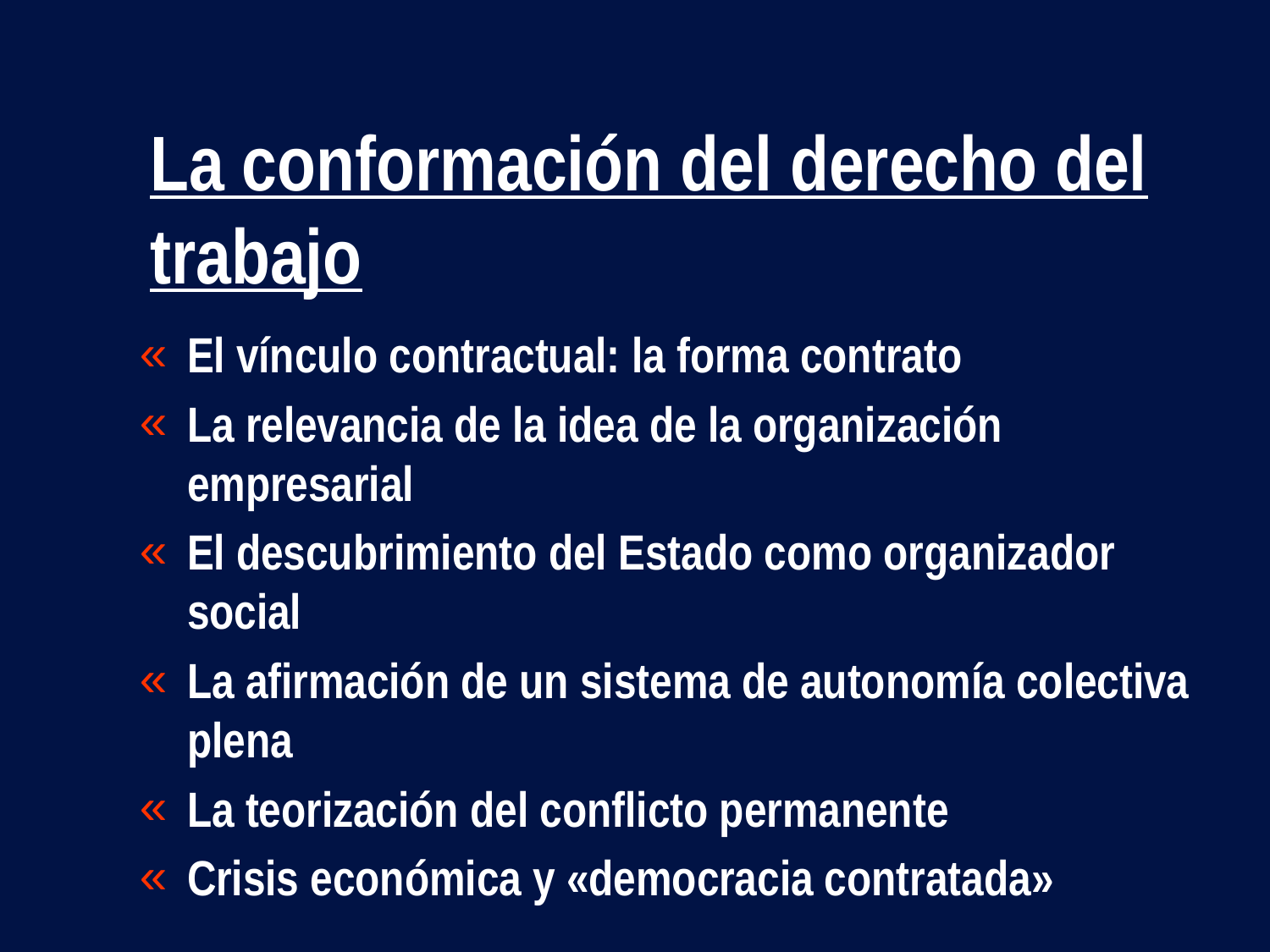

# La conformación del derecho del trabajo
El vínculo contractual: la forma contrato
La relevancia de la idea de la organización empresarial
El descubrimiento del Estado como organizador social
La afirmación de un sistema de autonomía colectiva plena
La teorización del conflicto permanente
Crisis económica y «democracia contratada»